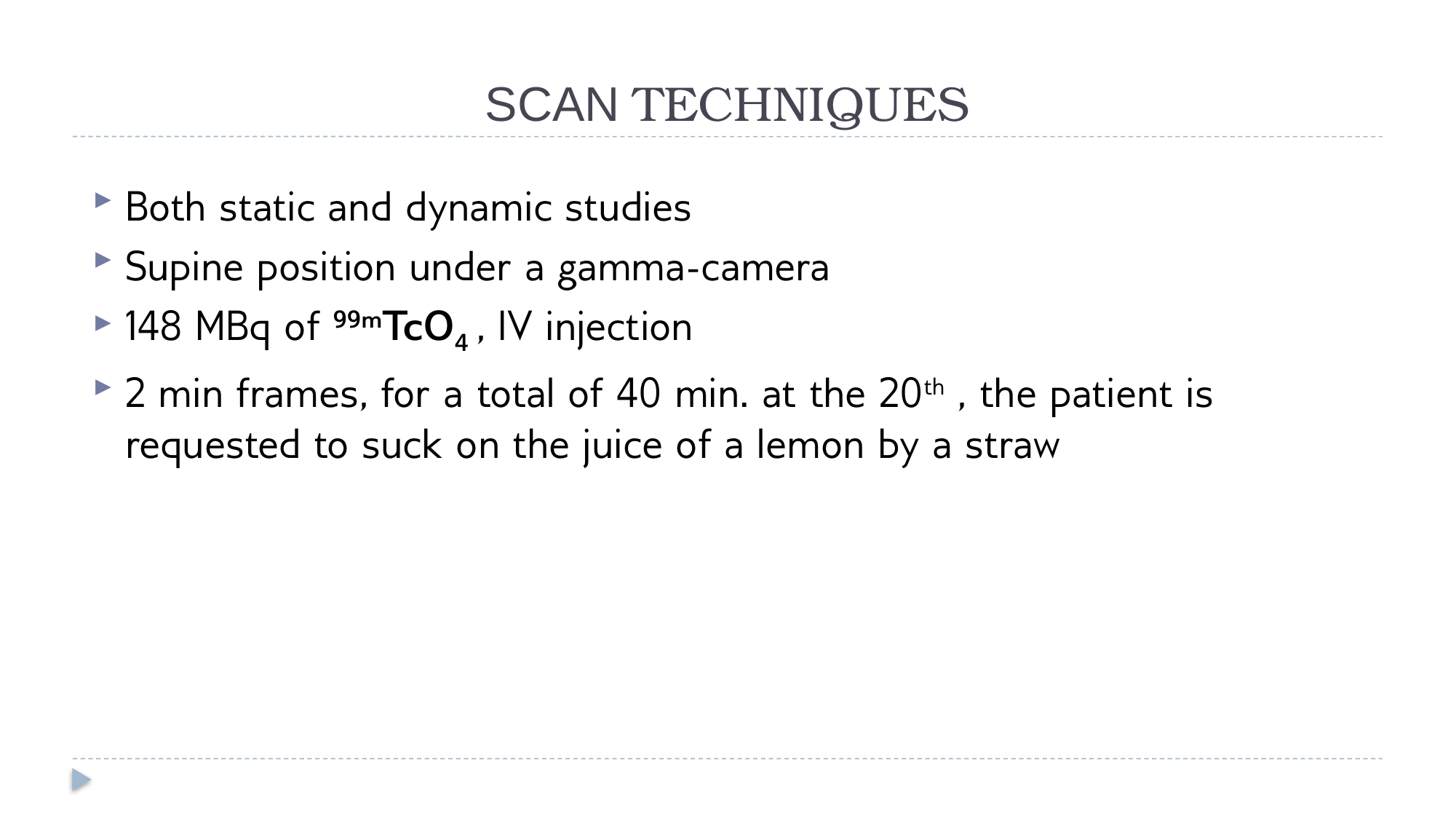

# SCAN TECHNIQUES
Both static and dynamic studies
Supine position under a gamma-camera
148 MBq of 99mTcO4 , IV injection
2 min frames, for a total of 40 min. at the 20th , the patient is requested to suck on the juice of a lemon by a straw